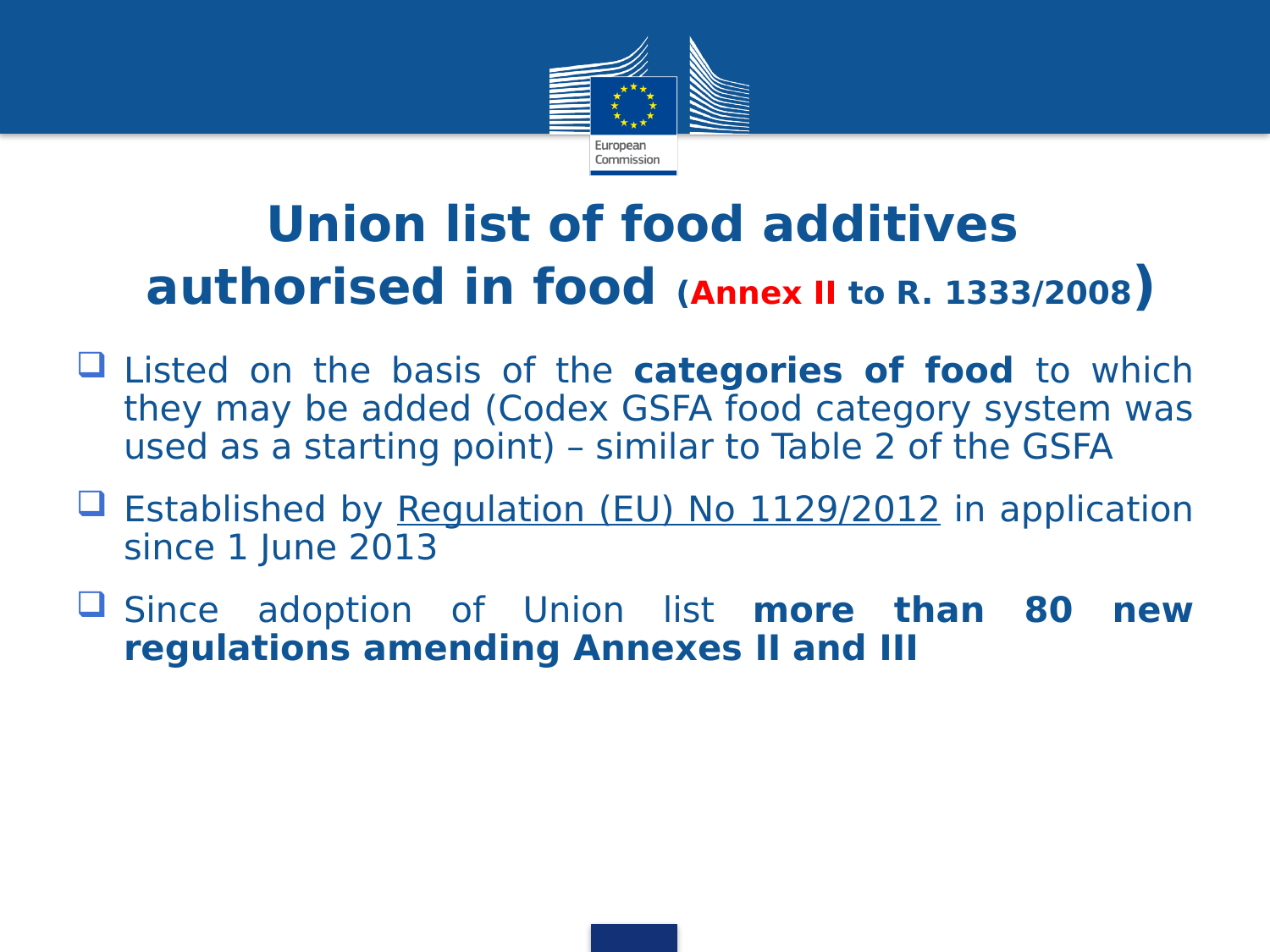

Union list of food additives
authorised in food (Annex II to R. 1333/2008)
Listed on the basis of the categories of food to which they may be added (Codex GSFA food category system was used as a starting point) – similar to Table 2 of the GSFA
Established by Regulation (EU) No 1129/2012 in application since 1 June 2013
Since adoption of Union list more than 80 new regulations amending Annexes II and III